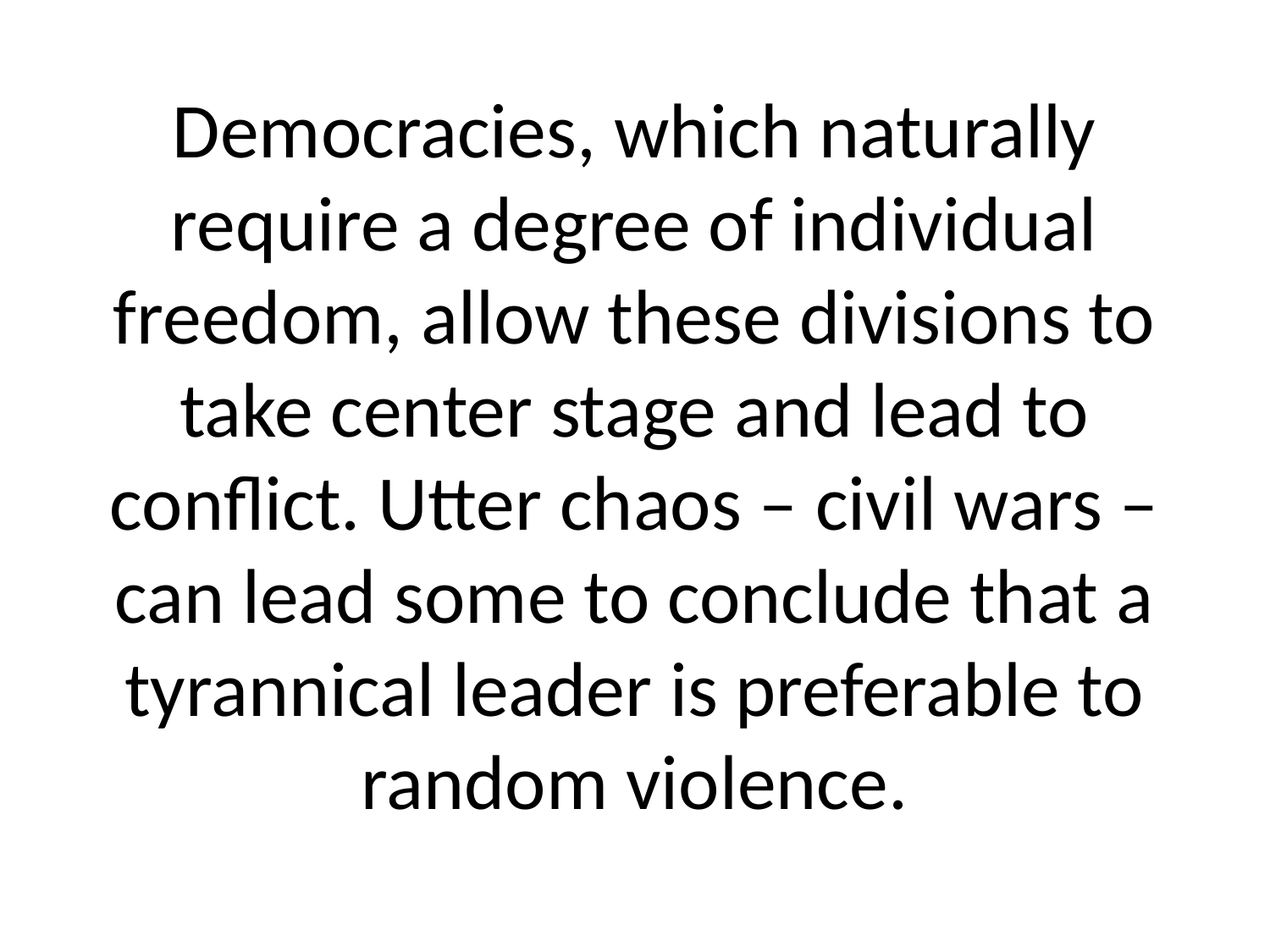

# Democracies, which naturally require a degree of individual freedom, allow these divisions to take center stage and lead to conflict. Utter chaos – civil wars – can lead some to conclude that a tyrannical leader is preferable to random violence.